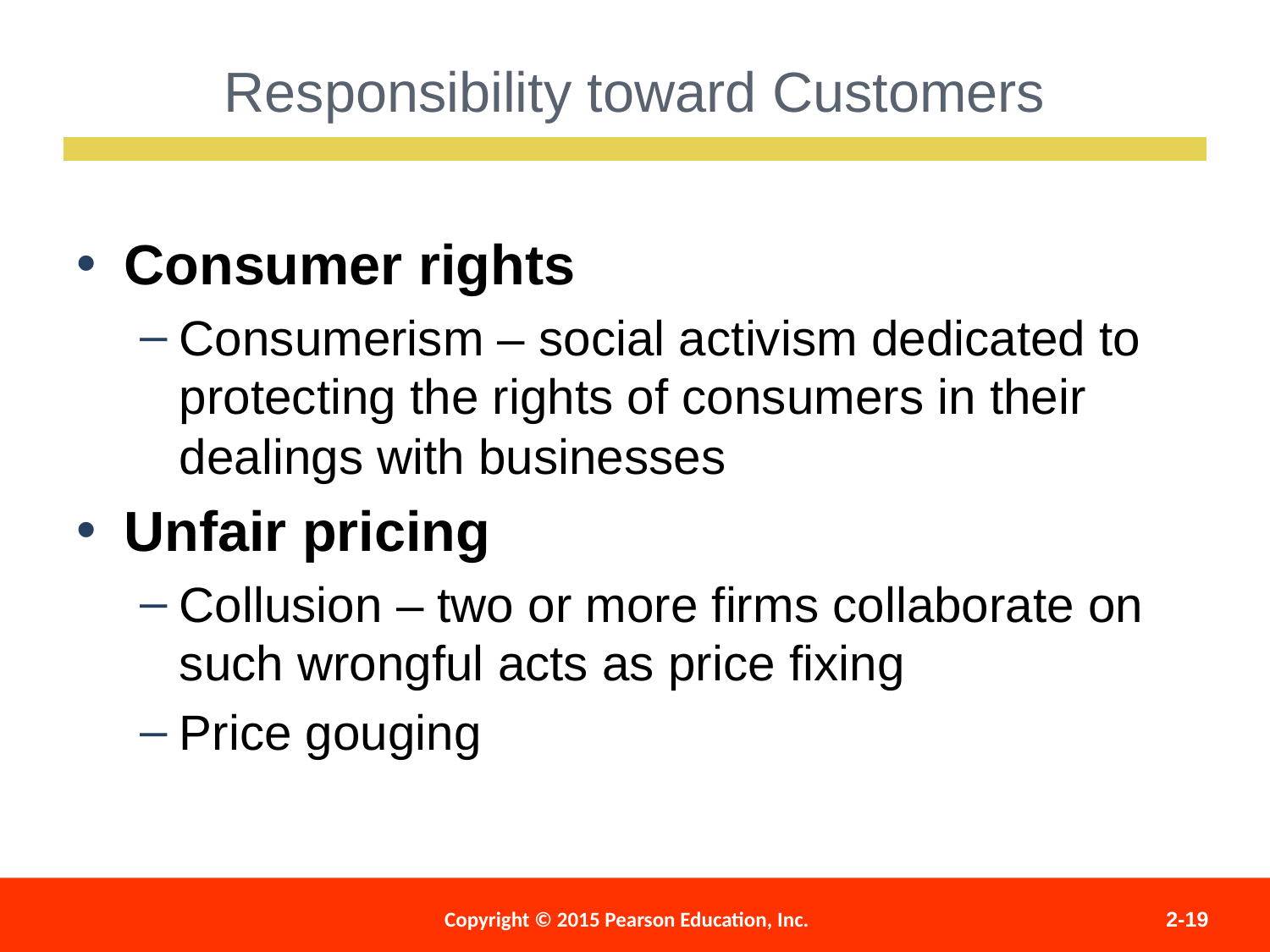

Responsibility toward Customers
Consumer rights
Consumerism – social activism dedicated to protecting the rights of consumers in their dealings with businesses
Unfair pricing
Collusion – two or more firms collaborate on such wrongful acts as price fixing
Price gouging